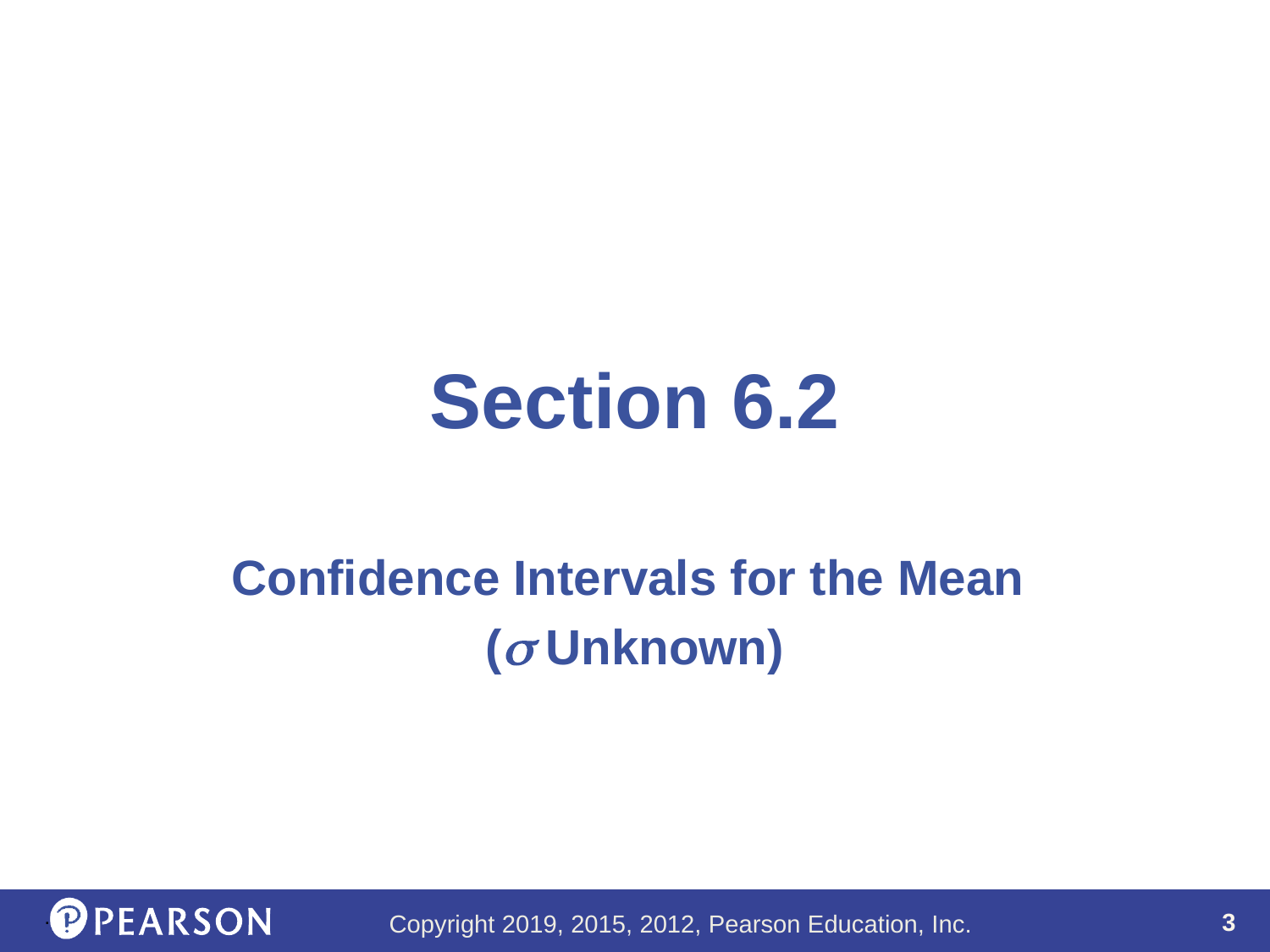

# Section 6.2
Confidence Intervals for the Mean
(σ Unknown)
.